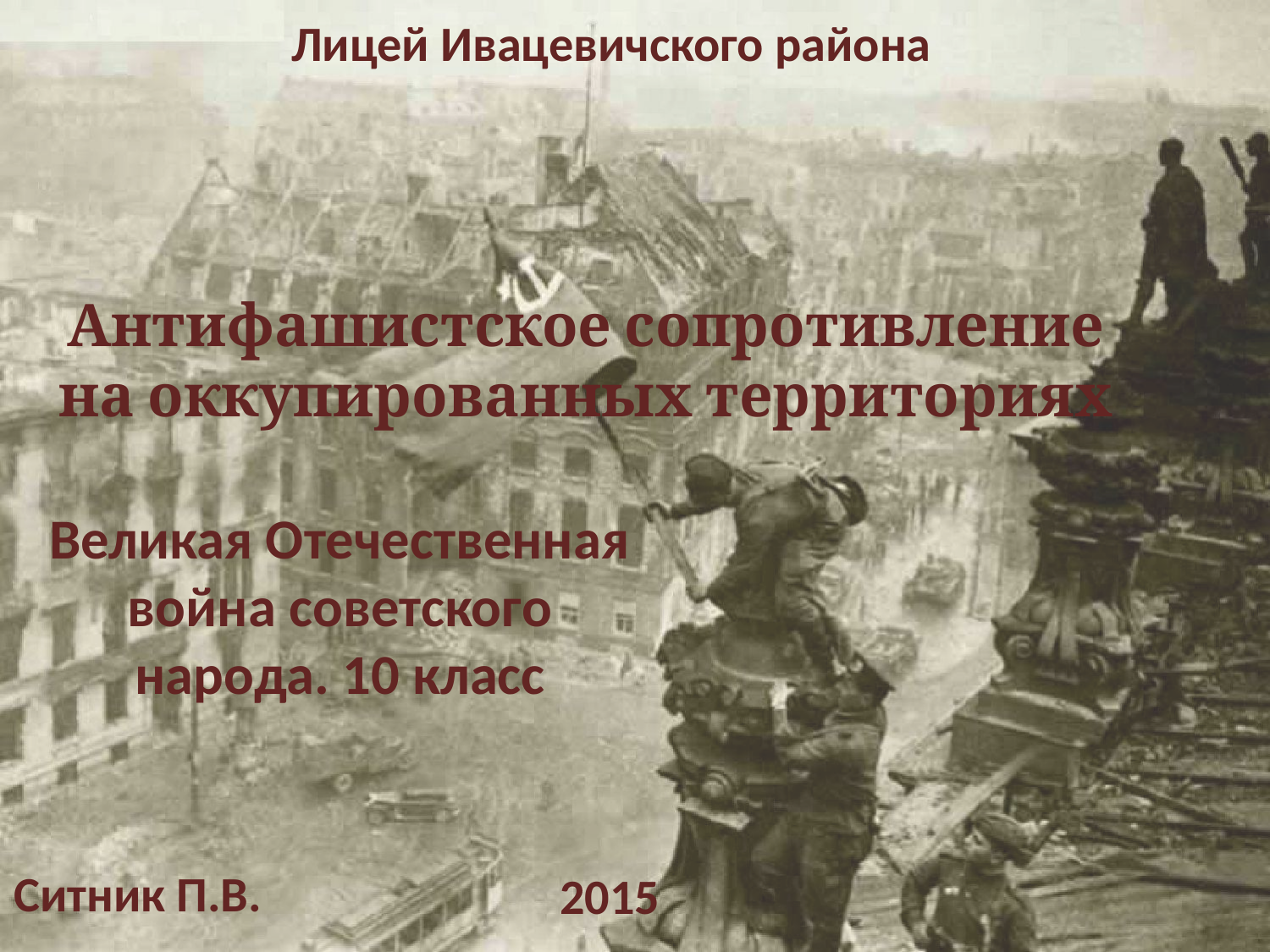

Лицей Ивацевичского района
# Антифашистское сопротивление на оккупированных территориях
Великая Отечественная война советского народа. 10 класс
Ситник П.В.
2015